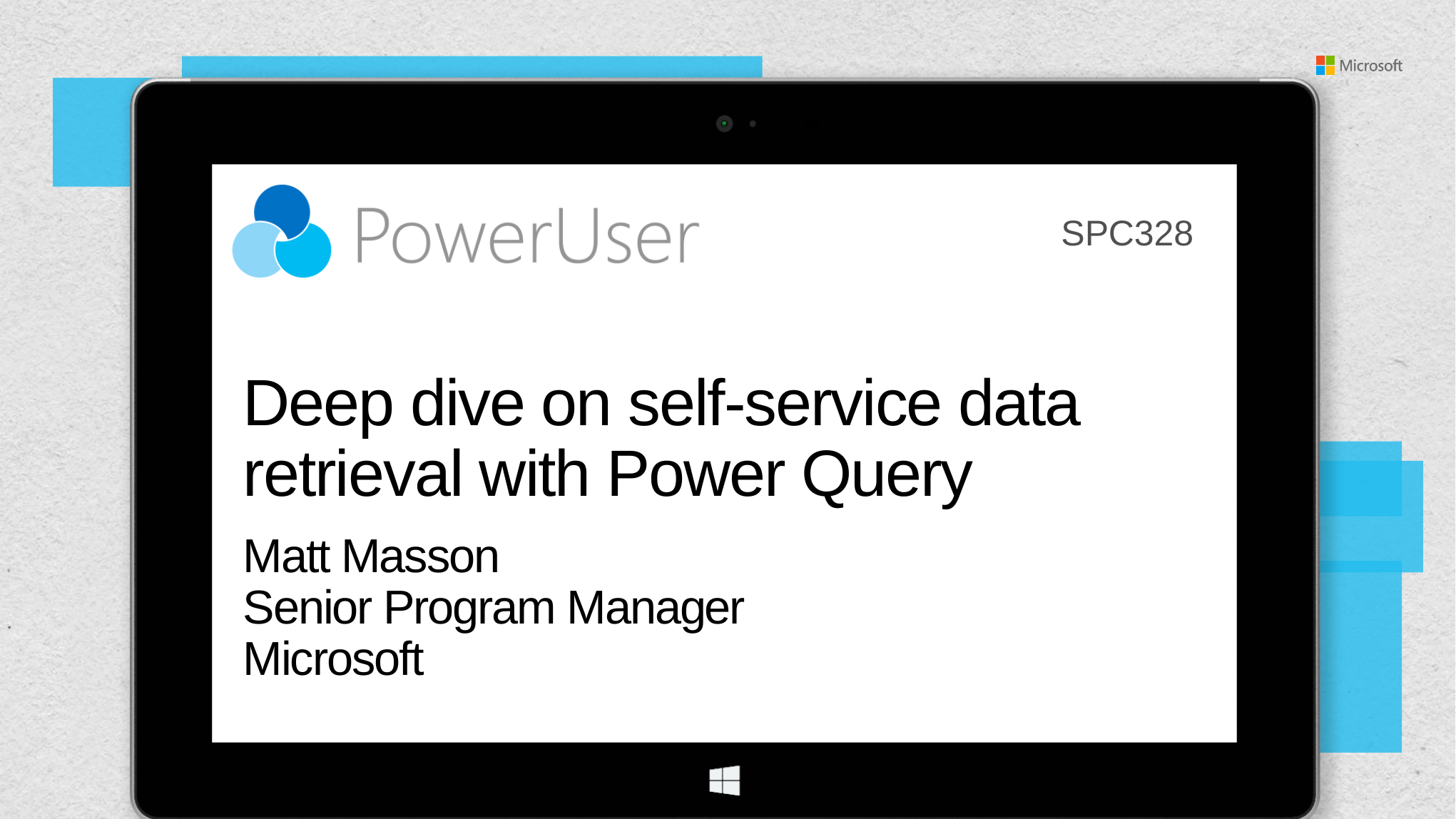

SPC328
# Deep dive on self-service data retrieval with Power Query
Matt Masson
Senior Program Manager
Microsoft